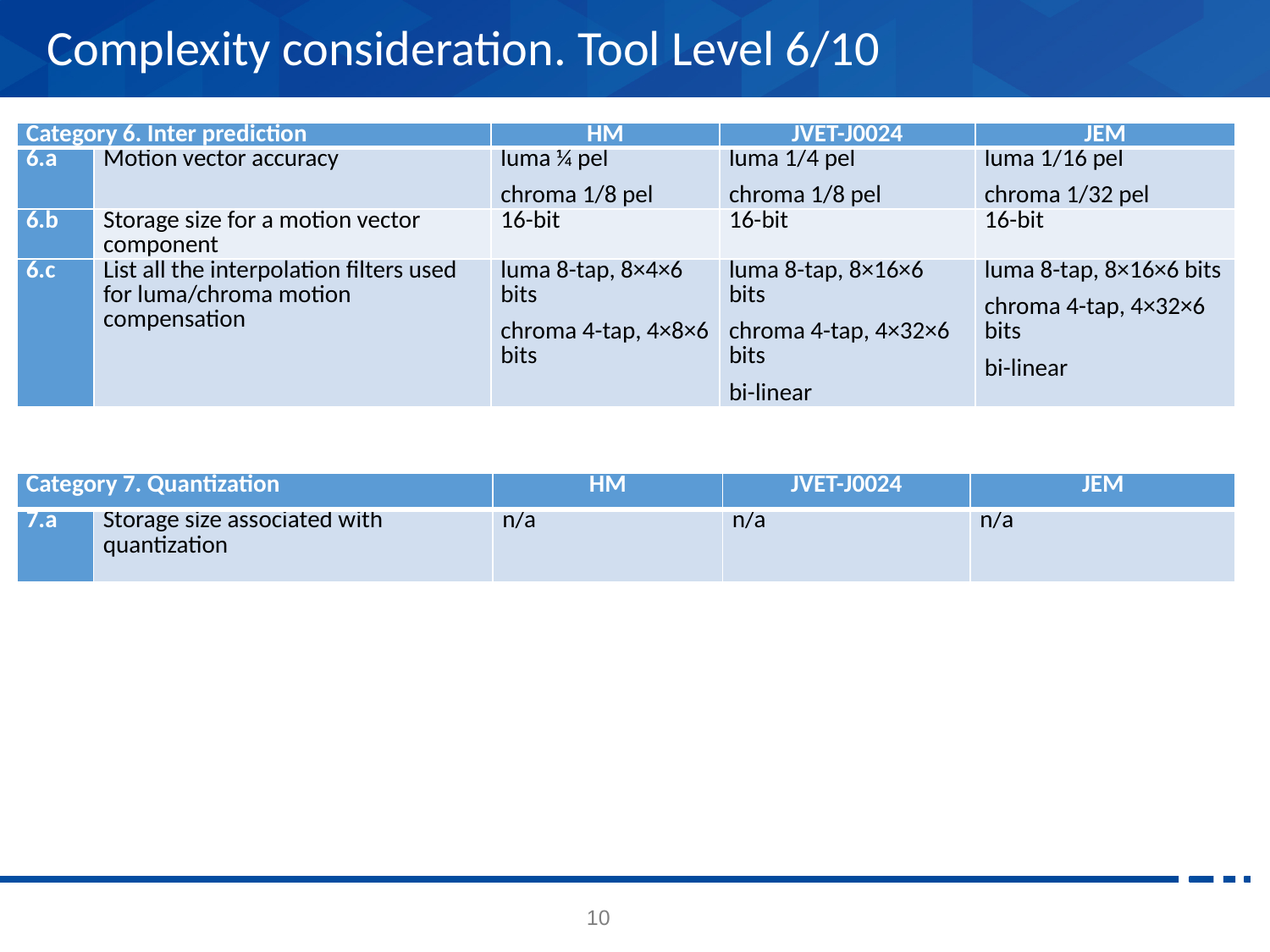

# Complexity consideration. Tool Level 6/10
| Category 6. Inter prediction |  | HM | JVET-J0024 | JEM |
| --- | --- | --- | --- | --- |
| 6.a | Motion vector accuracy | luma ¼ pel chroma 1/8 pel | luma 1/4 pel chroma 1/8 pel | luma 1/16 pel chroma 1/32 pel |
| 6.b | Storage size for a motion vector component | 16-bit | 16-bit | 16-bit |
| 6.c | List all the interpolation filters used for luma/chroma motion compensation | luma 8-tap, 8×4×6 bits chroma 4-tap, 4×8×6 bits | luma 8-tap, 8×16×6 bits chroma 4-tap, 4×32×6 bits bi-linear | luma 8-tap, 8×16×6 bits chroma 4-tap, 4×32×6 bits bi-linear |
| Category 7. Quantization |  | HM | JVET-J0024 | JEM |
| --- | --- | --- | --- | --- |
| 7.a | Storage size associated with quantization | n/a | n/a | n/a |